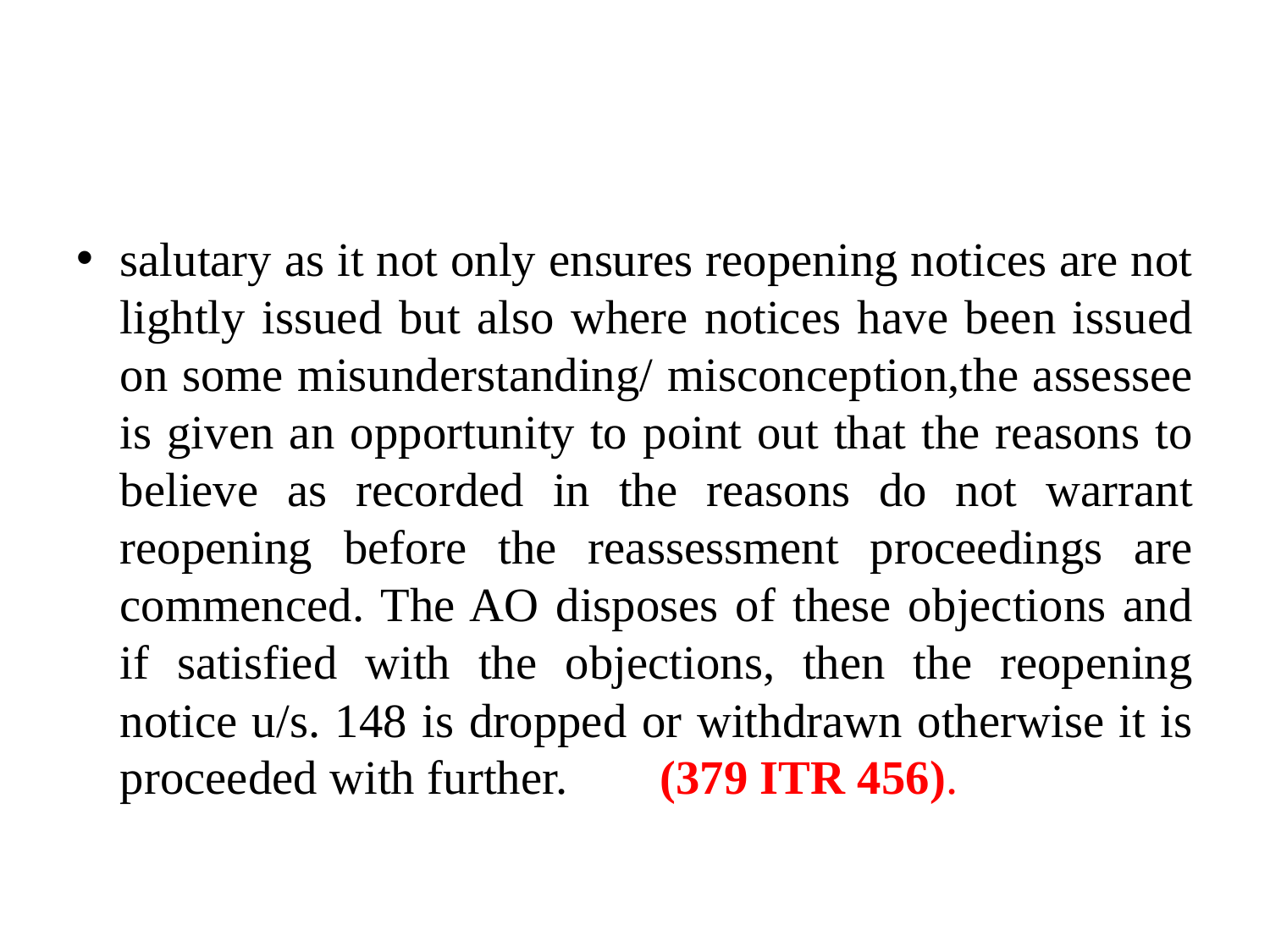

#
salutary as it not only ensures reopening notices are not lightly issued but also where notices have been issued on some misunderstanding/ misconception,the assessee is given an opportunity to point out that the reasons to believe as recorded in the reasons do not warrant reopening before the reassessment proceedings are commenced. The AO disposes of these objections and if satisfied with the objections, then the reopening notice u/s. 148 is dropped or withdrawn otherwise it is proceeded with further.   						(379 ITR 456).